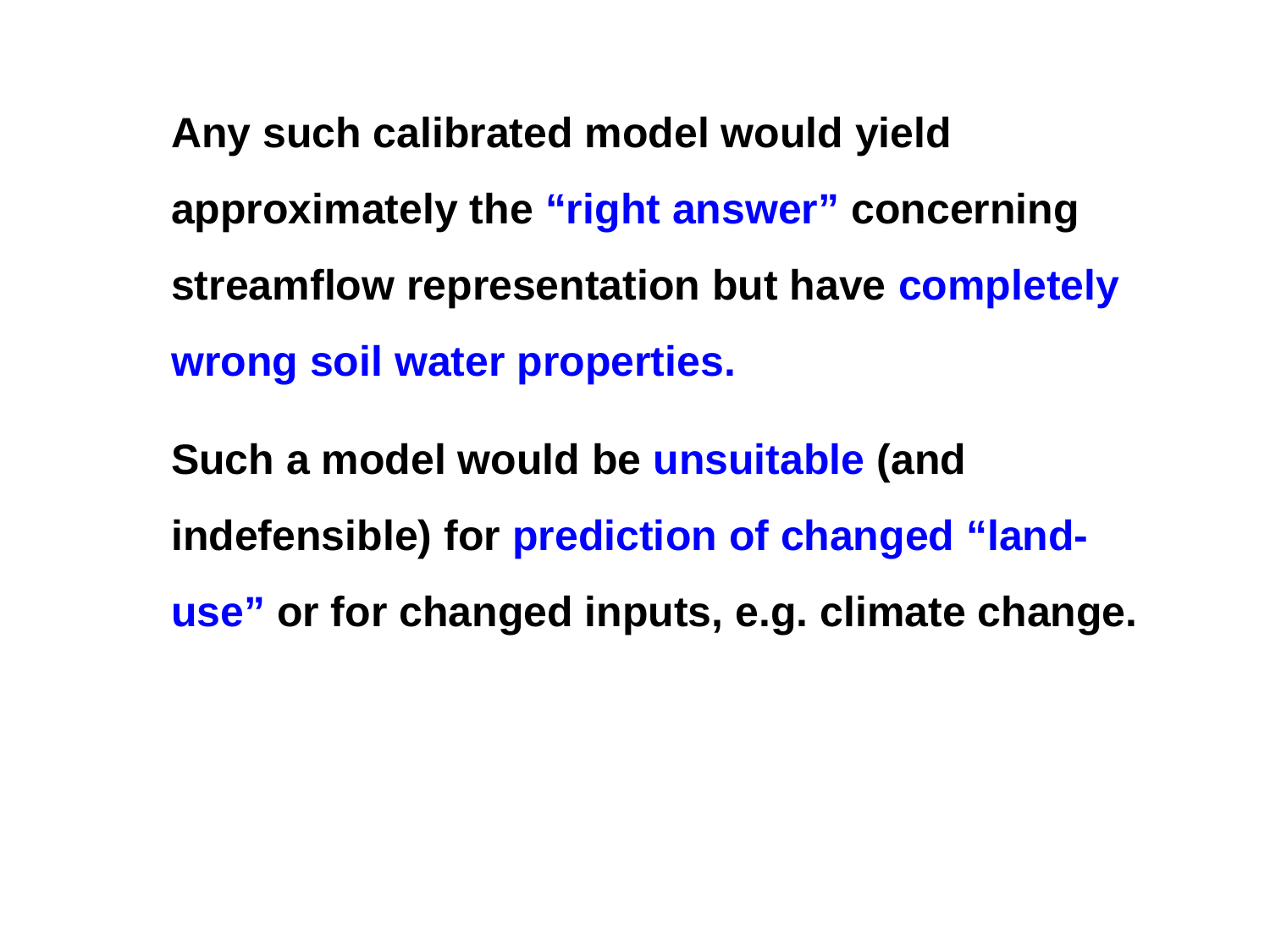

Any such calibrated model would yield approximately the “right answer” concerning streamflow representation but have completely wrong soil water properties.
Such a model would be unsuitable (and indefensible) for prediction of changed “land-use” or for changed inputs, e.g. climate change.